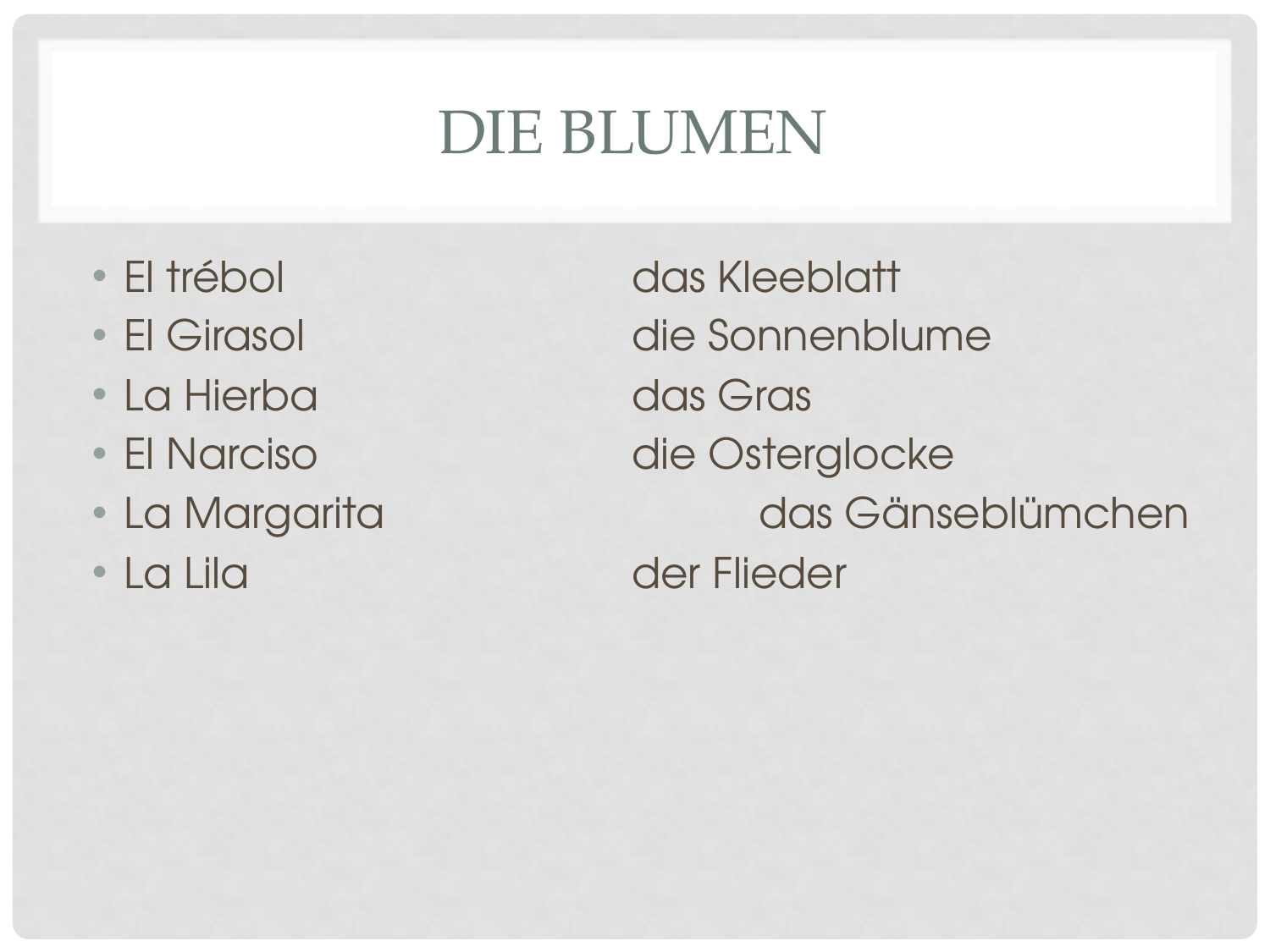

# Die Blumen
El trébol     			das Kleeblatt
El Girasol			die Sonnenblume
La Hierba			das Gras
El Narciso			die Osterglocke
La Margarita			das Gänseblümchen
La Lila				der Flieder